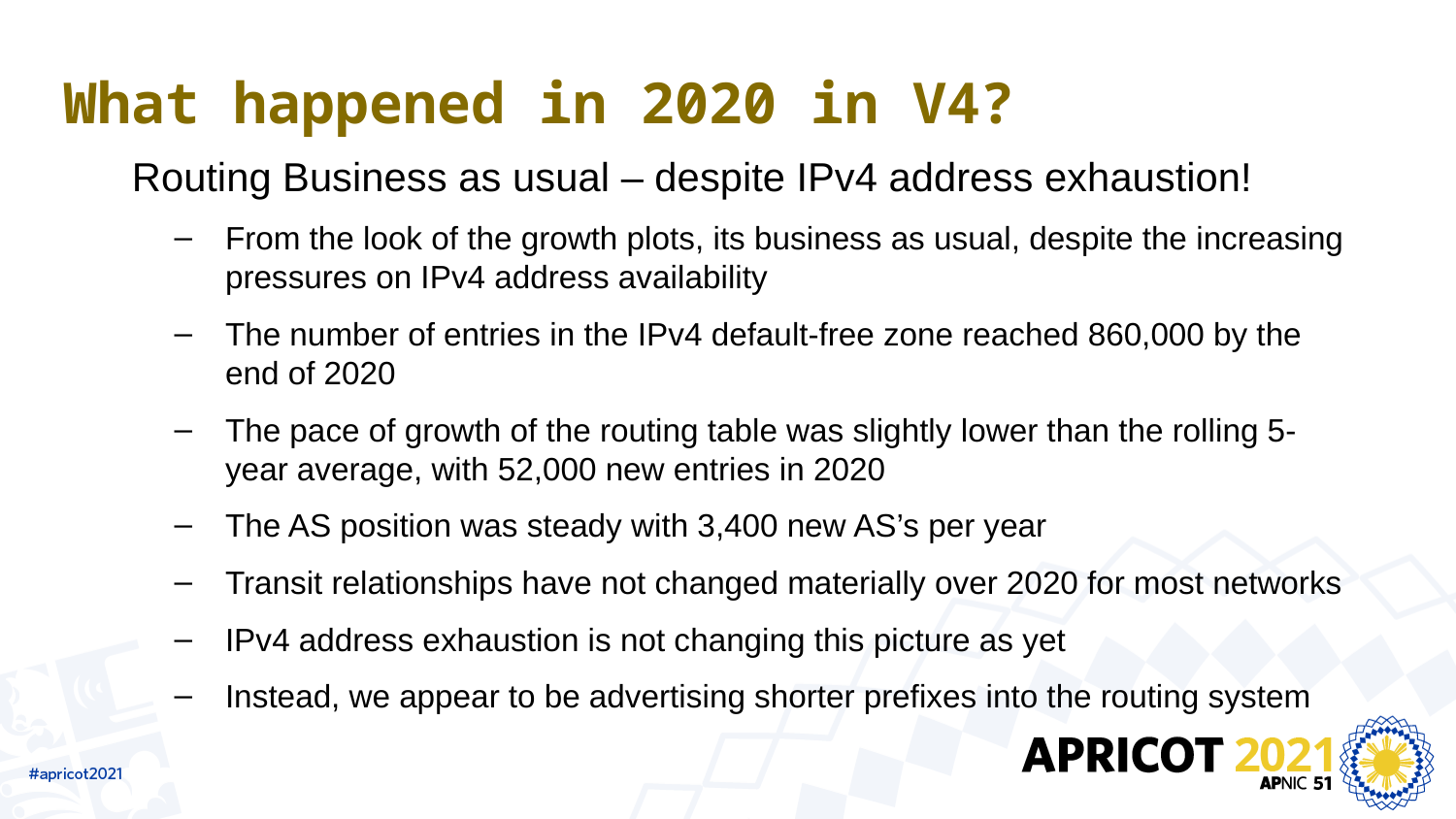

# What happened in 2020 in V4?
Routing Business as usual – despite IPv4 address exhaustion!
From the look of the growth plots, its business as usual, despite the increasing pressures on IPv4 address availability
The number of entries in the IPv4 default-free zone reached 860,000 by the end of 2020
The pace of growth of the routing table was slightly lower than the rolling 5-year average, with 52,000 new entries in 2020
The AS position was steady with 3,400 new AS’s per year
Transit relationships have not changed materially over 2020 for most networks
IPv4 address exhaustion is not changing this picture as yet
Instead, we appear to be advertising shorter prefixes into the routing system